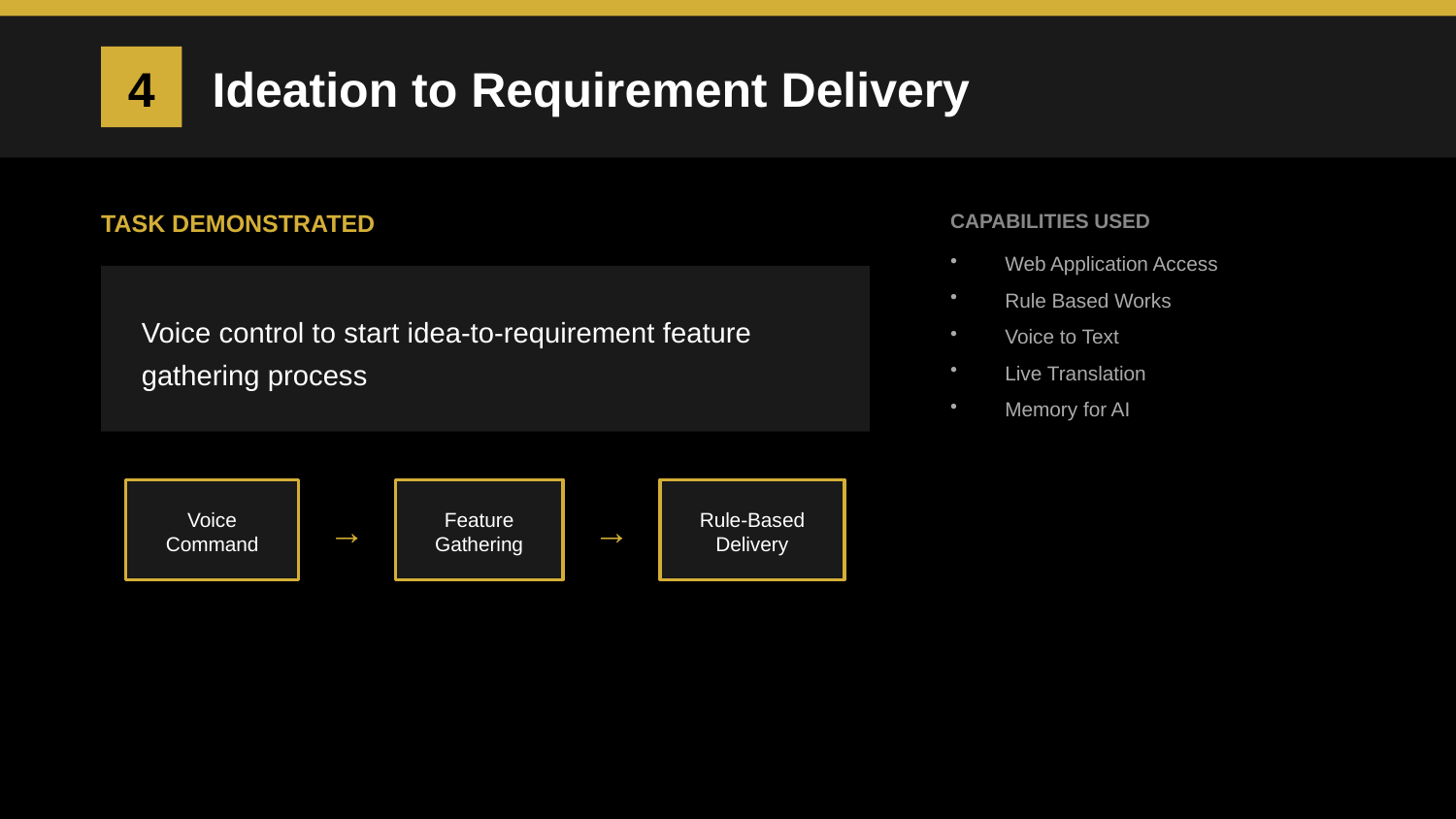

Ideation to Requirement Delivery
4
TASK DEMONSTRATED
CAPABILITIES USED
Web Application Access
Rule Based Works
Voice to Text
Live Translation
Memory for AI

Voice control to start idea-to-requirement feature gathering process

Voice
Command
Feature
Gathering
Rule-Based
Delivery
→
→